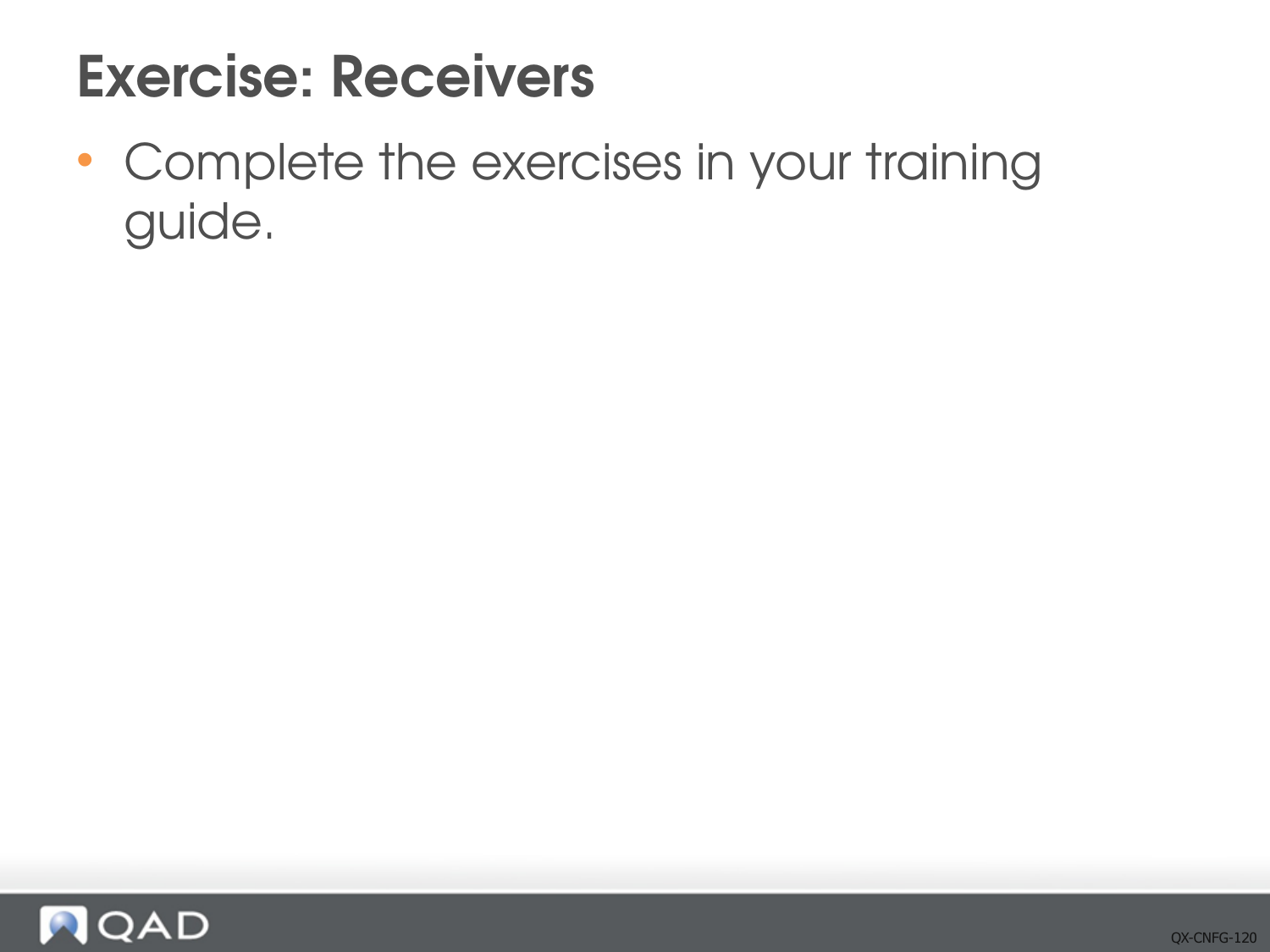

# Exercise: Receivers
Complete the exercises in your training guide.
QX-CNFG-120